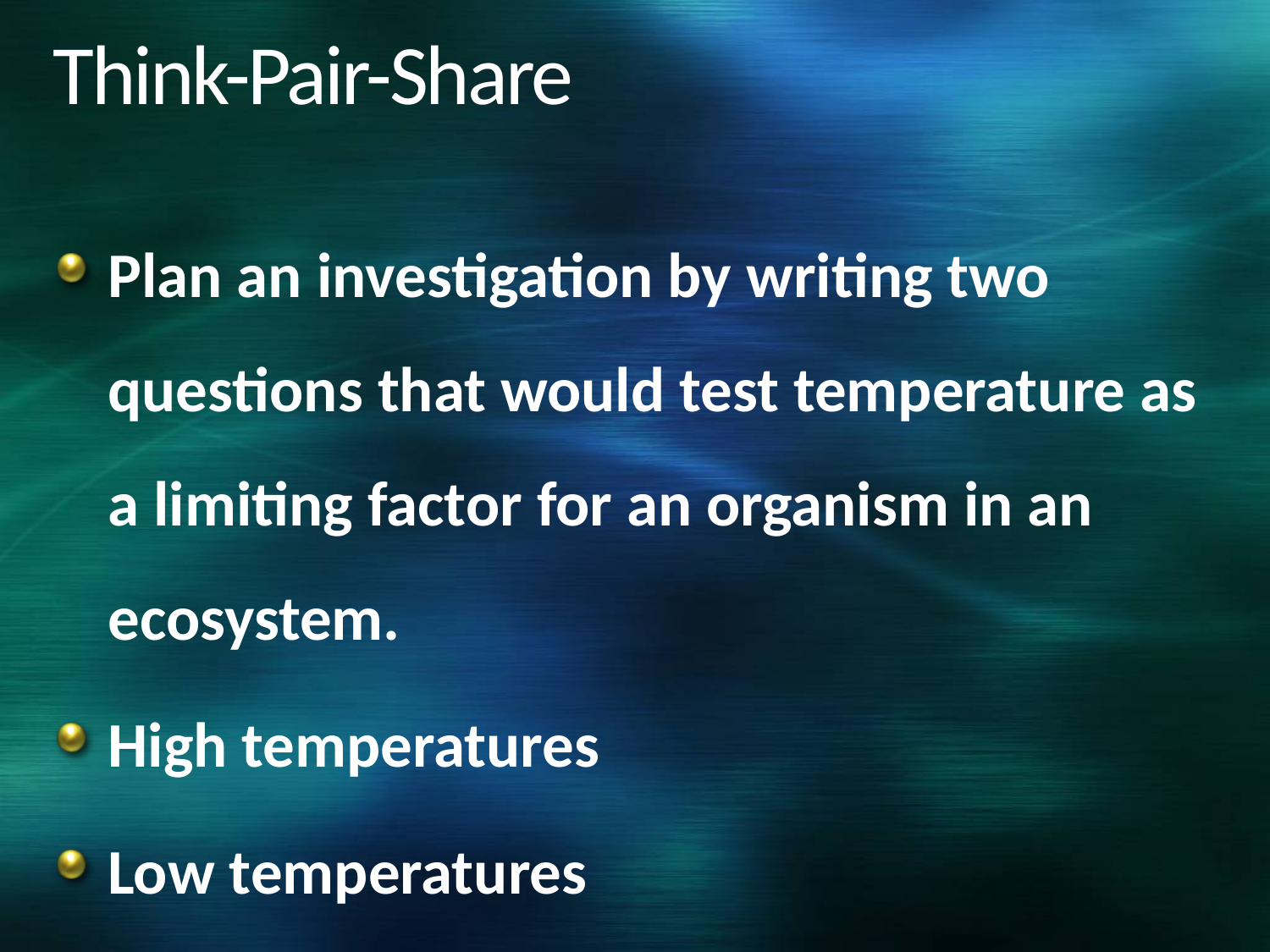

# Think-Pair-Share
Plan an investigation by writing two questions that would test temperature as a limiting factor for an organism in an ecosystem.
High temperatures
Low temperatures